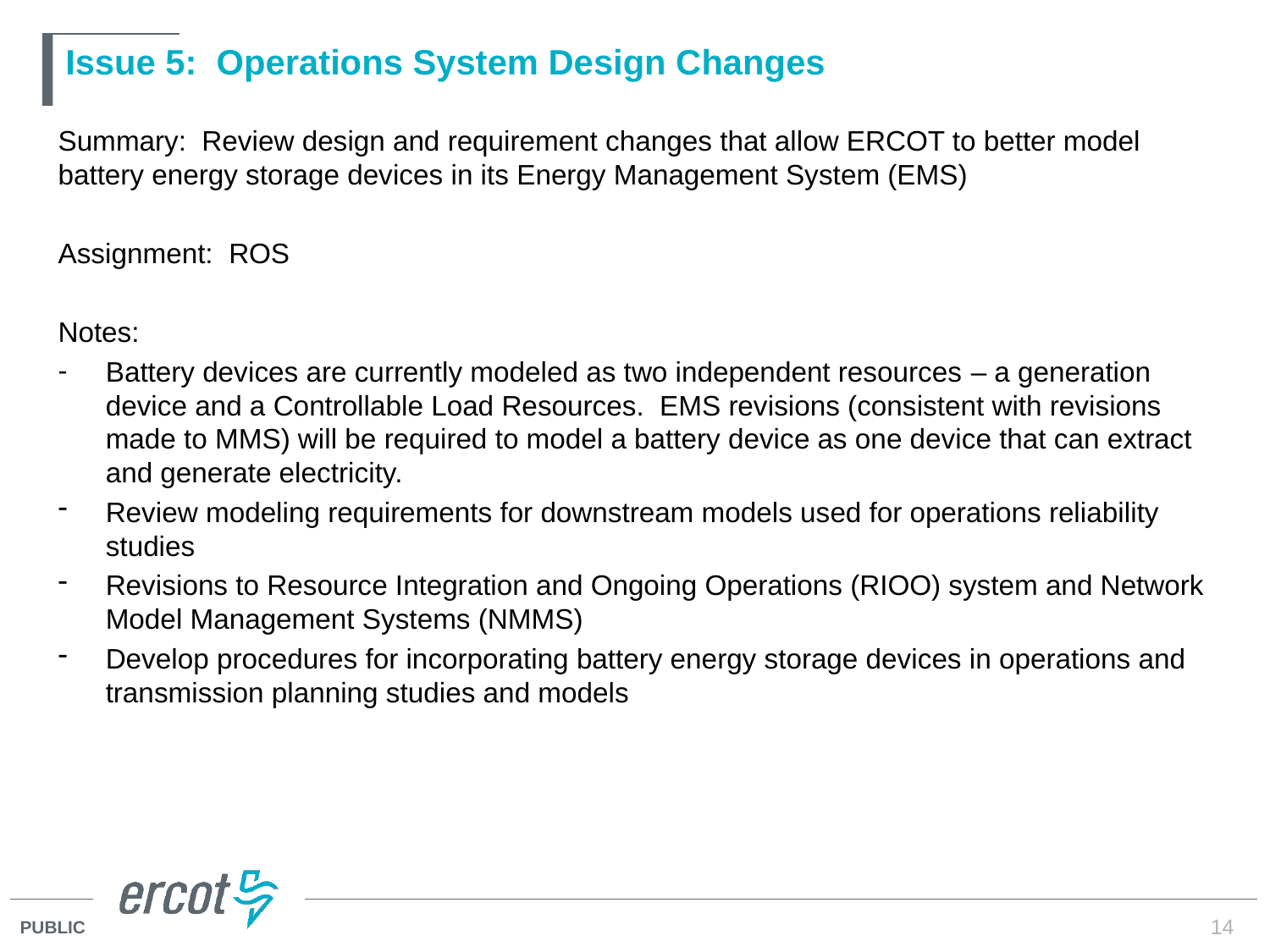

# Issue 5:  Operations System Design Changes
Summary:  Review design and requirement changes that allow ERCOT to better model battery energy storage devices in its Energy Management System (EMS)

Assignment:  ROS

Notes:
Battery devices are currently modeled as two independent resources – a generation device and a Controllable Load Resources.  EMS revisions (consistent with revisions made to MMS) will be required to model a battery device as one device that can extract and generate electricity.
Review modeling requirements for downstream models used for operations reliability studies
Revisions to Resource Integration and Ongoing Operations (RIOO) system and Network Model Management Systems (NMMS)
Develop procedures for incorporating battery energy storage devices in operations and transmission planning studies and models

14